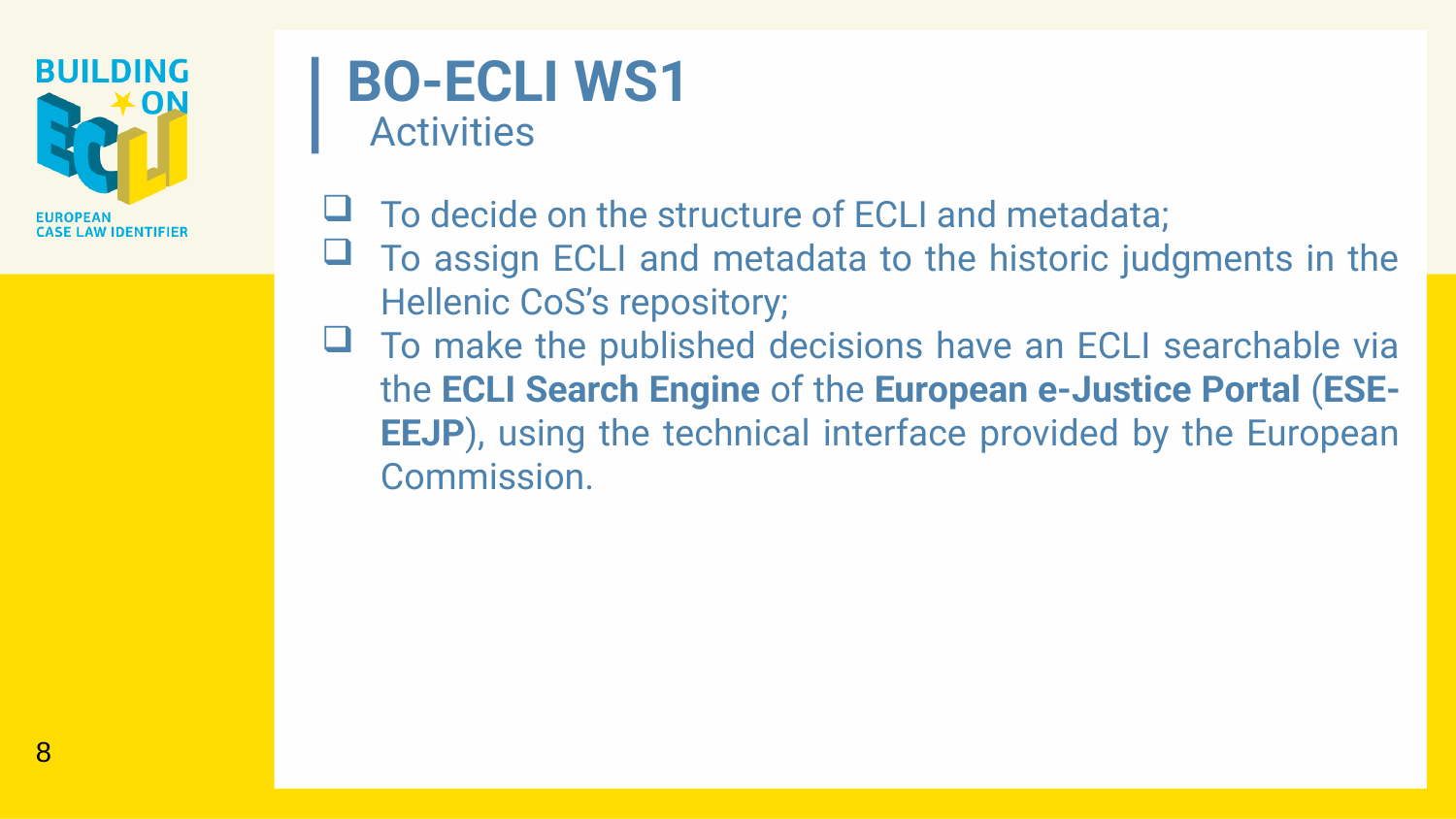

BO-ECLI WS1

 Activities
To decide on the structure of ECLI and metadata;
To assign ECLI and metadata to the historic judgments in the Hellenic CoS’s repository;
To make the published decisions have an ECLI searchable via the ECLI Search Engine of the European e-Justice Portal (ESE-EEJP), using the technical interface provided by the European Commission.
8